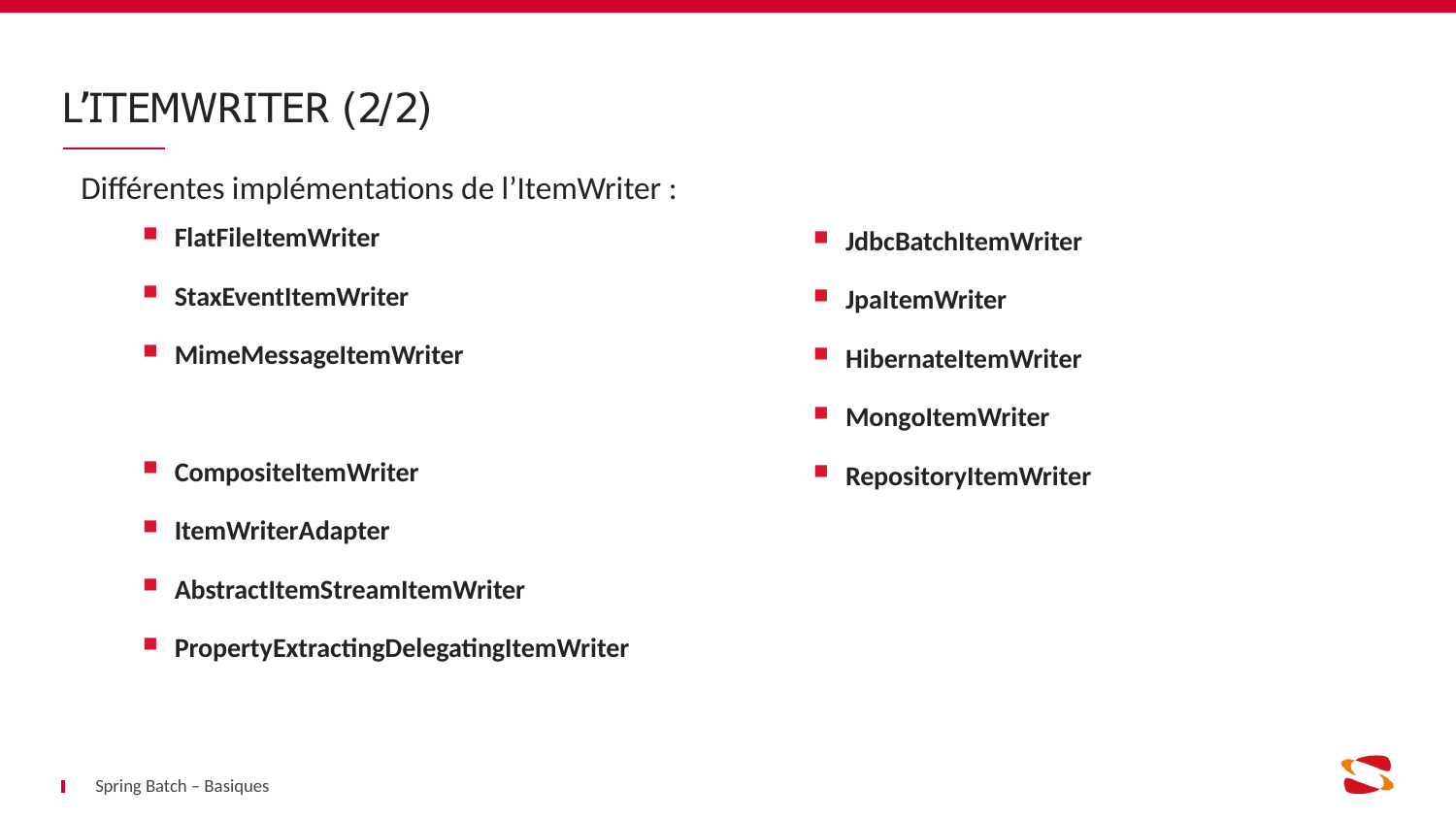

# L’ItemWriter (2/2)

Différentes implémentations de l’ItemWriter :
FlatFileItemWriter
StaxEventItemWriter
MimeMessageItemWriter

CompositeItemWriter
ItemWriterAdapter
AbstractItemStreamItemWriter
PropertyExtractingDelegatingItemWriter
JdbcBatchItemWriter
JpaItemWriter
HibernateItemWriter
MongoItemWriter
RepositoryItemWriter
Spring Batch – Basiques